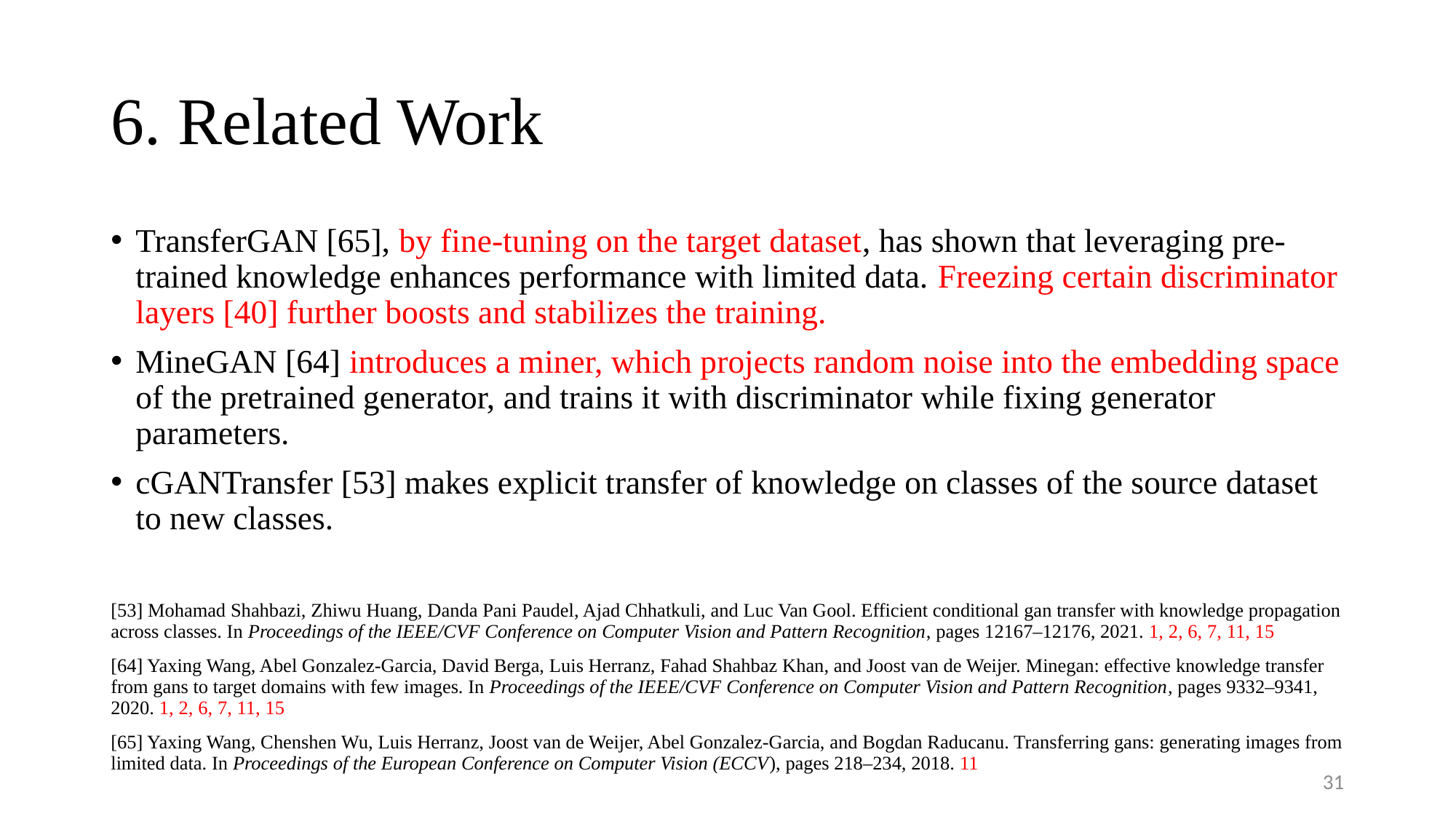

# 6. Related Work
TransferGAN [65], by fine-tuning on the target dataset, has shown that leveraging pre-trained knowledge enhances performance with limited data. Freezing certain discriminator layers [40] further boosts and stabilizes the training.
MineGAN [64] introduces a miner, which projects random noise into the embedding space of the pretrained generator, and trains it with discriminator while fixing generator parameters.
cGANTransfer [53] makes explicit transfer of knowledge on classes of the source dataset to new classes.

[53] Mohamad Shahbazi, Zhiwu Huang, Danda Pani Paudel, Ajad Chhatkuli, and Luc Van Gool. Efficient conditional gan transfer with knowledge propagation across classes. In Proceedings of the IEEE/CVF Conference on Computer Vision and Pattern Recognition, pages 12167–12176, 2021. 1, 2, 6, 7, 11, 15
[64] Yaxing Wang, Abel Gonzalez-Garcia, David Berga, Luis Herranz, Fahad Shahbaz Khan, and Joost van de Weijer. Minegan: effective knowledge transfer from gans to target domains with few images. In Proceedings of the IEEE/CVF Conference on Computer Vision and Pattern Recognition, pages 9332–9341, 2020. 1, 2, 6, 7, 11, 15
[65] Yaxing Wang, Chenshen Wu, Luis Herranz, Joost van de Weijer, Abel Gonzalez-Garcia, and Bogdan Raducanu. Transferring gans: generating images from limited data. In Proceedings of the European Conference on Computer Vision (ECCV), pages 218–234, 2018. 11
31